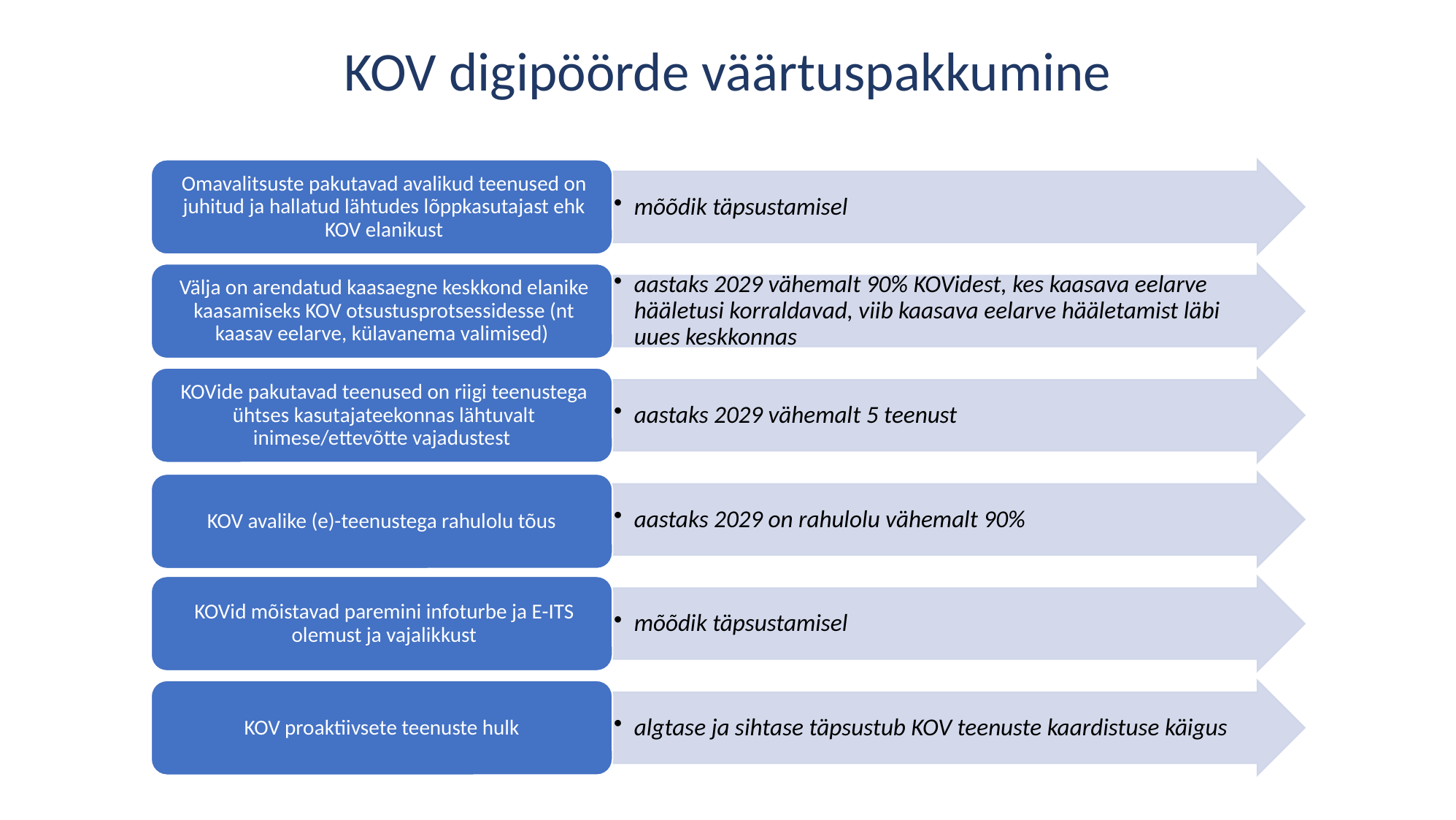

# KOV digipöörde väärtuspakkumine
mõõdik täpsustamisel
Omavalitsuste pakutavad avalikud teenused on juhitud ja hallatud lähtudes lõppkasutajast ehk KOV elanikust
aastaks 2029 vähemalt 90% KOVidest, kes kaasava eelarve hääletusi korraldavad, viib kaasava eelarve hääletamist läbi uues keskkonnas
Välja on arendatud kaasaegne keskkond elanike kaasamiseks KOV otsustusprotsessidesse (nt kaasav eelarve, külavanema valimised)
aastaks 2029 vähemalt 5 teenust
KOVide pakutavad teenused on riigi teenustega ühtses kasutajateekonnas lähtuvalt inimese/ettevõtte vajadustest
aastaks 2029 on rahulolu vähemalt 90%
KOV avalike (e)-teenustega rahulolu tõus
mõõdik täpsustamisel
KOVid mõistavad paremini infoturbe ja E-ITS olemust ja vajalikkust
algtase ja sihtase täpsustub KOV teenuste kaardistuse käigus
KOV proaktiivsete teenuste hulk